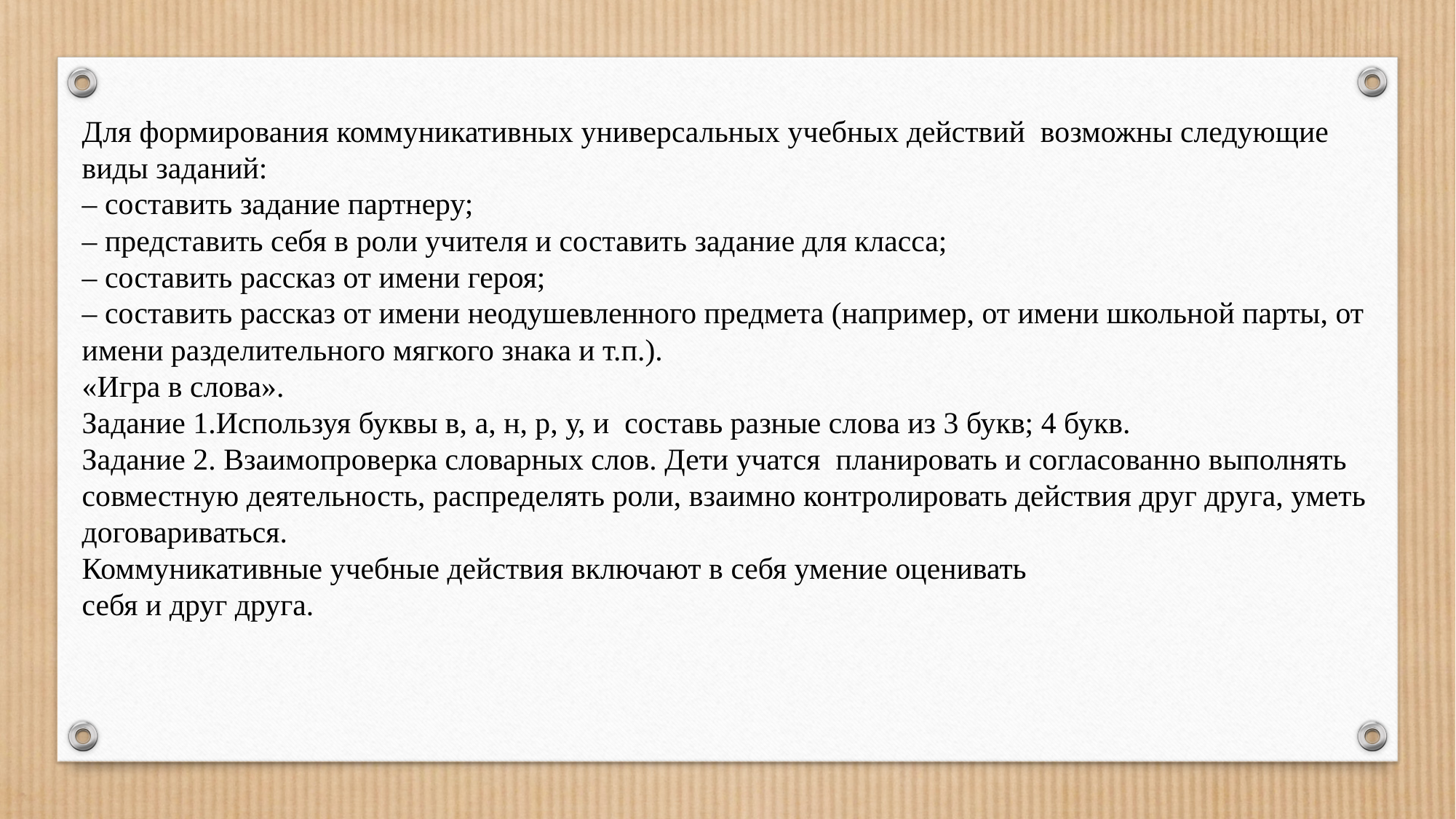

Для формирования коммуникативных универсальных учебных действий  возможны следующие виды заданий:
– составить задание партнеру;
– представить себя в роли учителя и составить задание для класса;
– составить рассказ от имени героя;
– составить рассказ от имени неодушевленного предмета (например, от имени школьной парты, от имени разделительного мягкого знака и т.п.).
«Игра в слова».
Задание 1.Используя буквы в, а, н, р, у, и  составь разные слова из 3 букв; 4 букв.
Задание 2. Взаимопроверка словарных слов. Дети учатся  планировать и согласованно выполнять совместную деятельность, распределять роли, взаимно контролировать действия друг друга, уметь договариваться.
Коммуникативные учебные действия включают в себя умение оценивать
себя и друг друга.